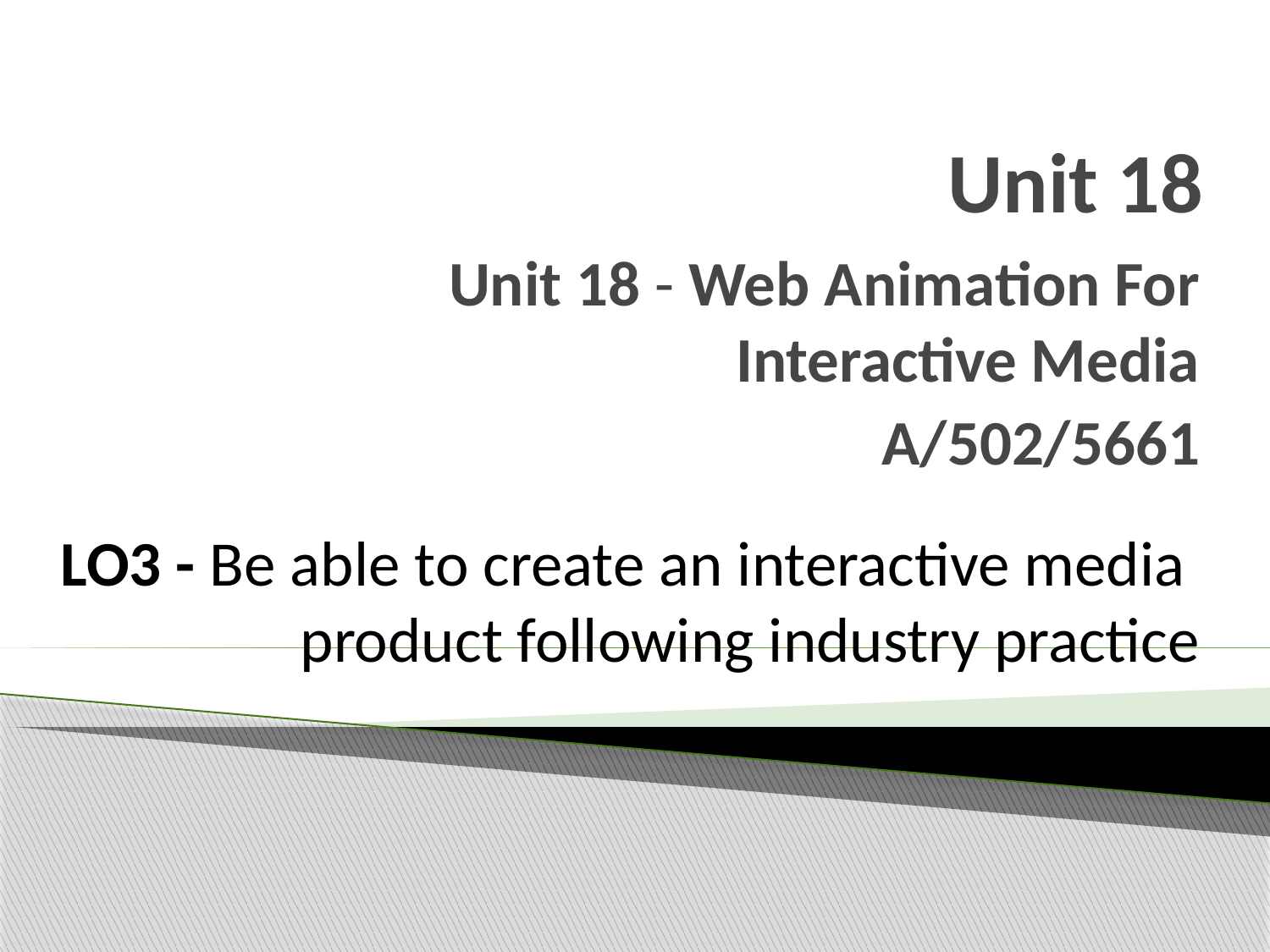

# Unit 18
Unit 18 - Web Animation For
Interactive Media
A/502/5661
LO3 - Be able to create an interactive media
product following industry practice